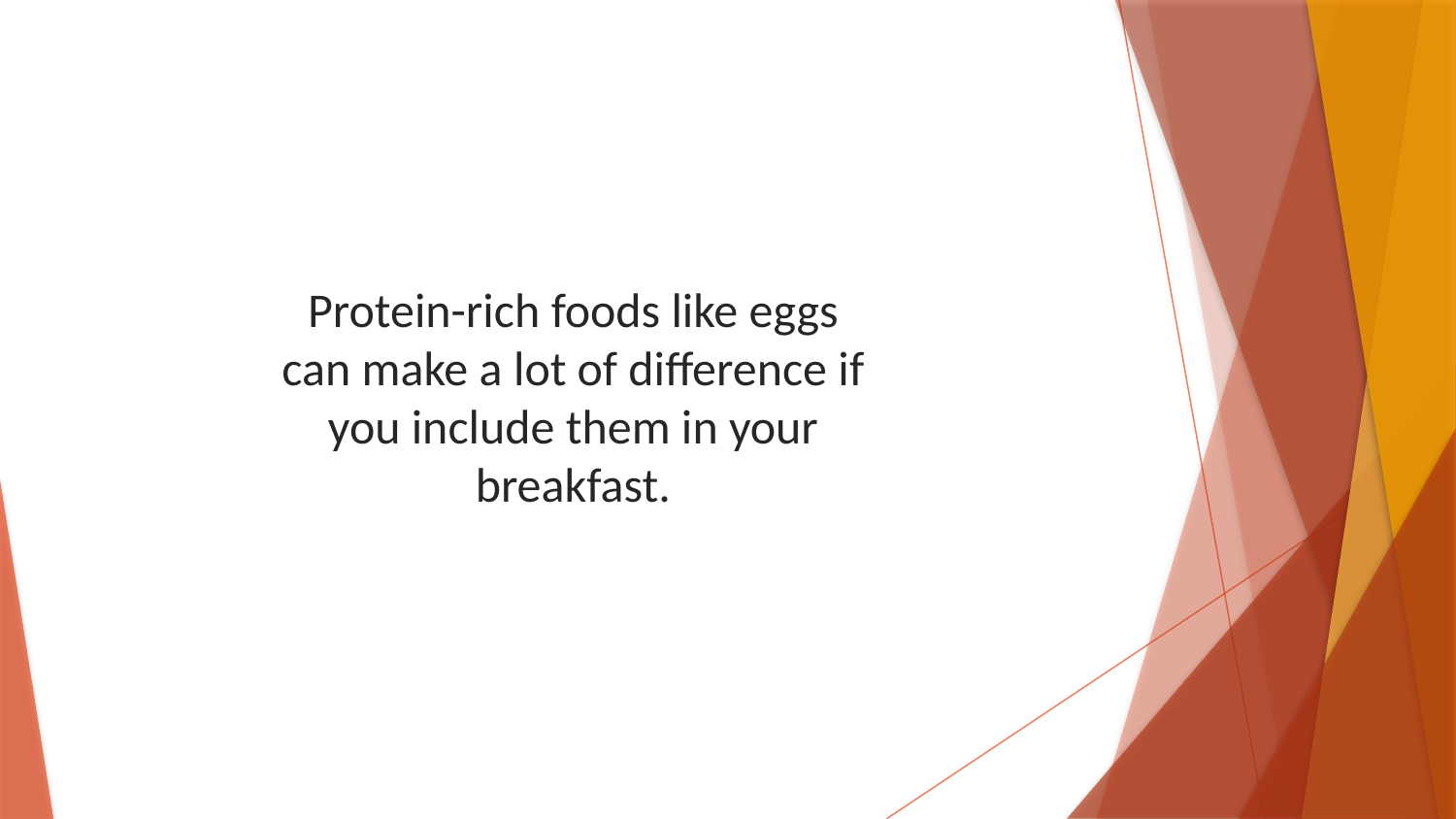

Protein-rich foods like eggs can make a lot of difference if you include them in your breakfast.